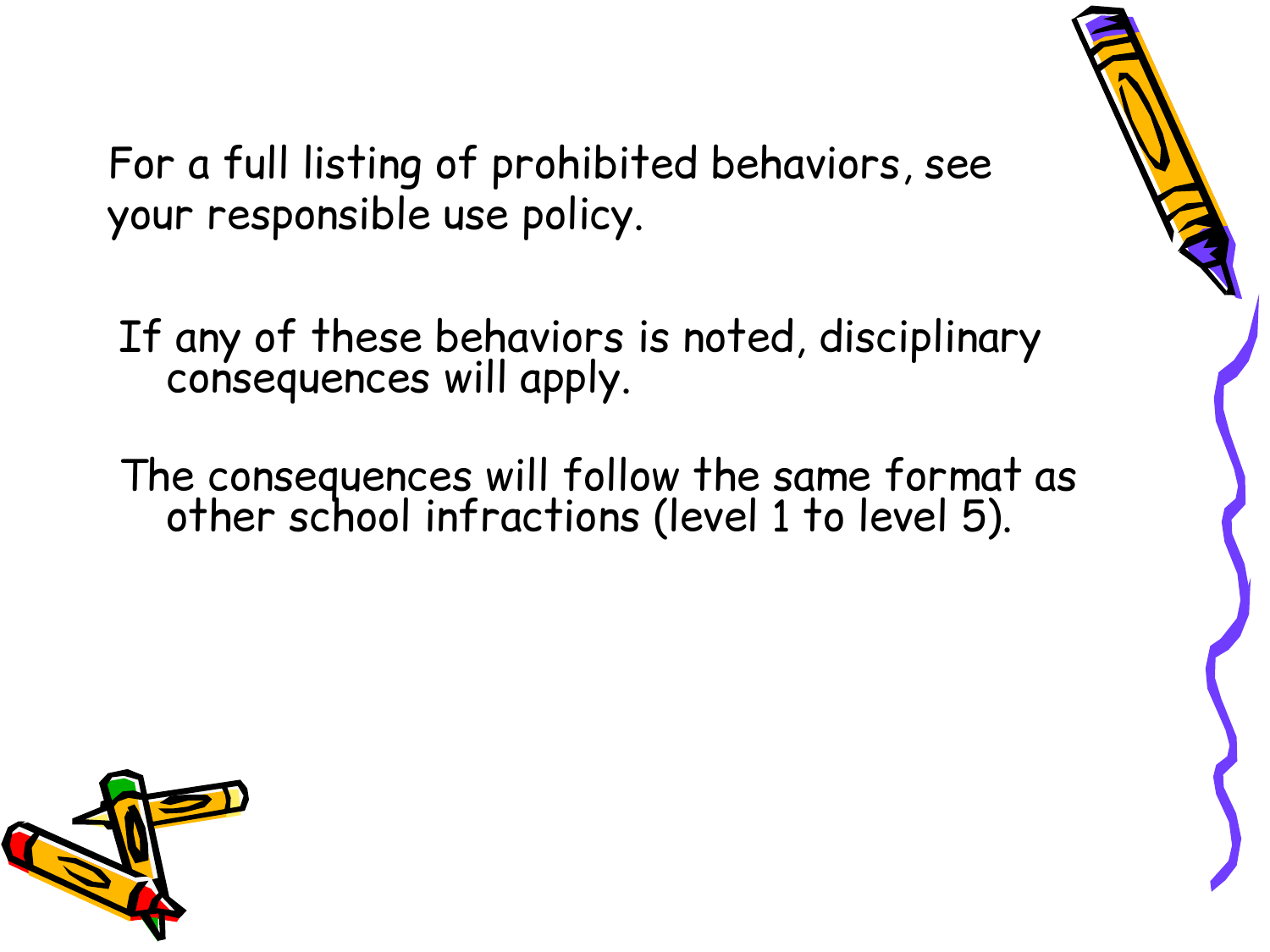

# For a full listing of prohibited behaviors, see your responsible use policy.

If any of these behaviors is noted, disciplinary consequences will apply.

The consequences will follow the same format as other school infractions (level 1 to level 5).